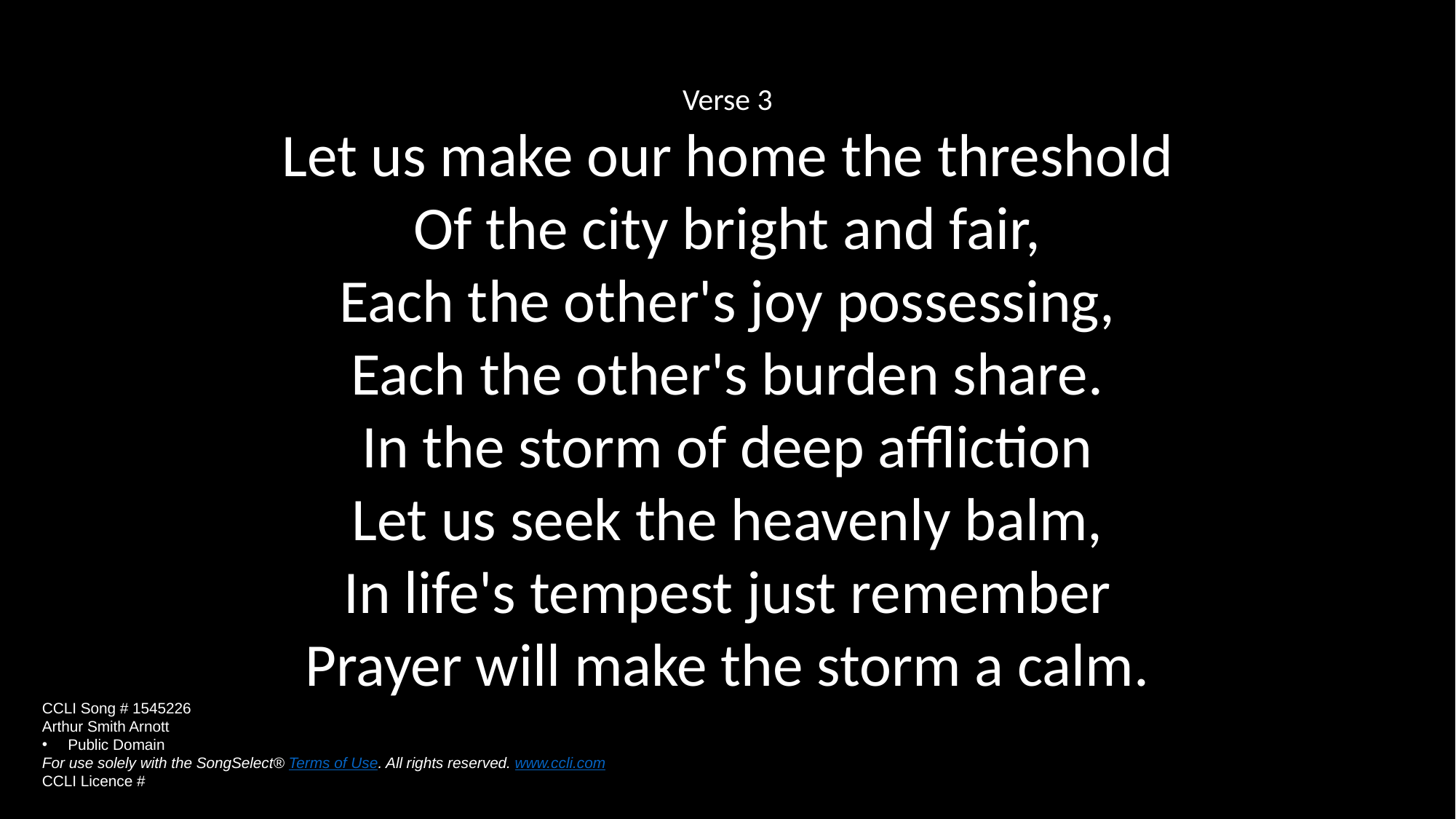

Verse 3
Let us make our home the threshold
Of the city bright and fair,
Each the other's joy possessing,
Each the other's burden share.
In the storm of deep affliction
Let us seek the heavenly balm,
In life's tempest just remember
Prayer will make the storm a calm.
CCLI Song # 1545226
Arthur Smith Arnott
Public Domain
For use solely with the SongSelect® Terms of Use. All rights reserved. www.ccli.com
CCLI Licence #